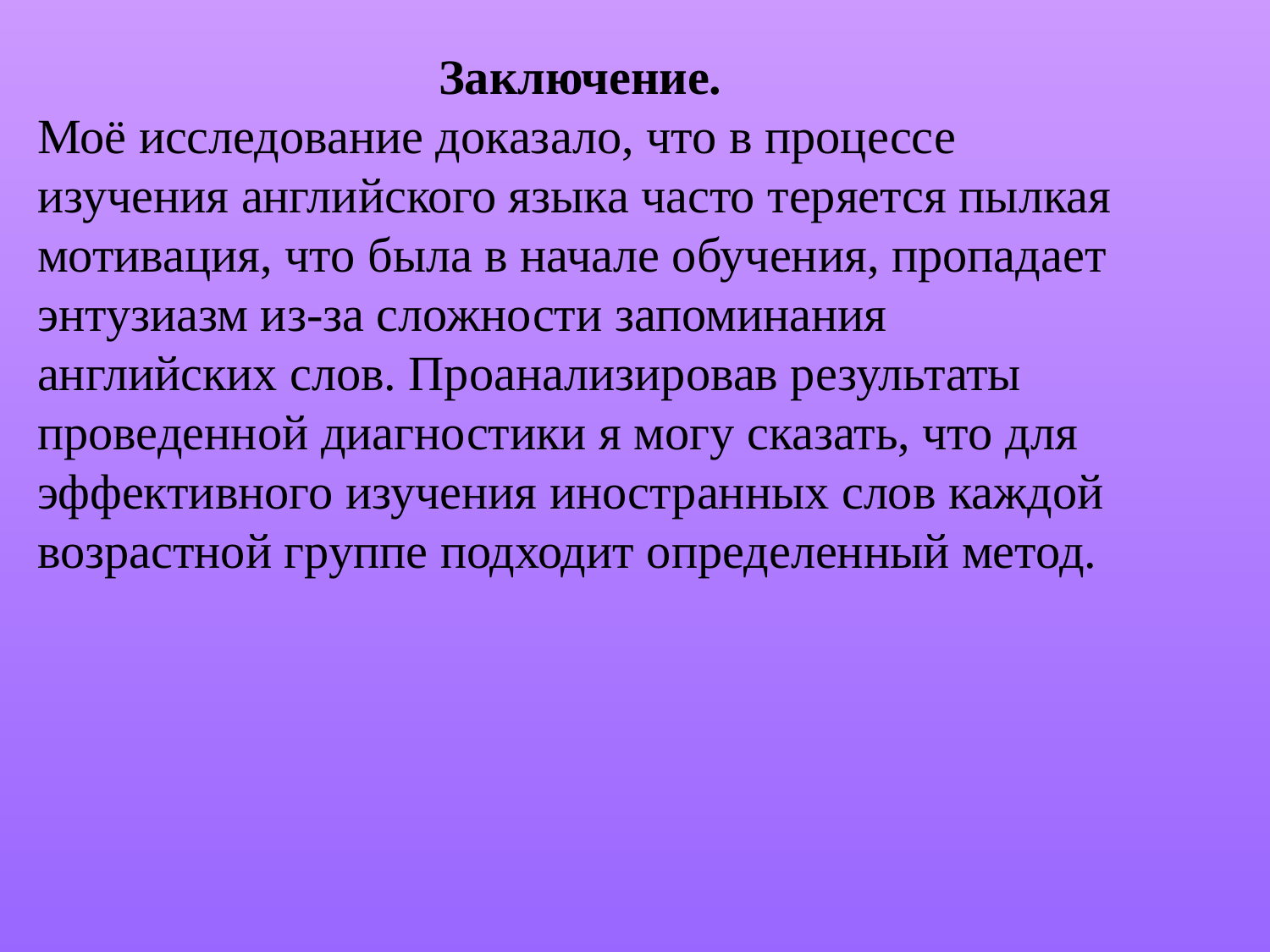

Заключение.
Моё исследование доказало, что в процессе изучения английского языка часто теряется пылкая мотивация, что была в начале обучения, пропадает энтузиазм из-за сложности запоминания английских слов. Проанализировав результаты проведенной диагностики я могу сказать, что для эффективного изучения иностранных слов каждой возрастной группе подходит определенный метод.